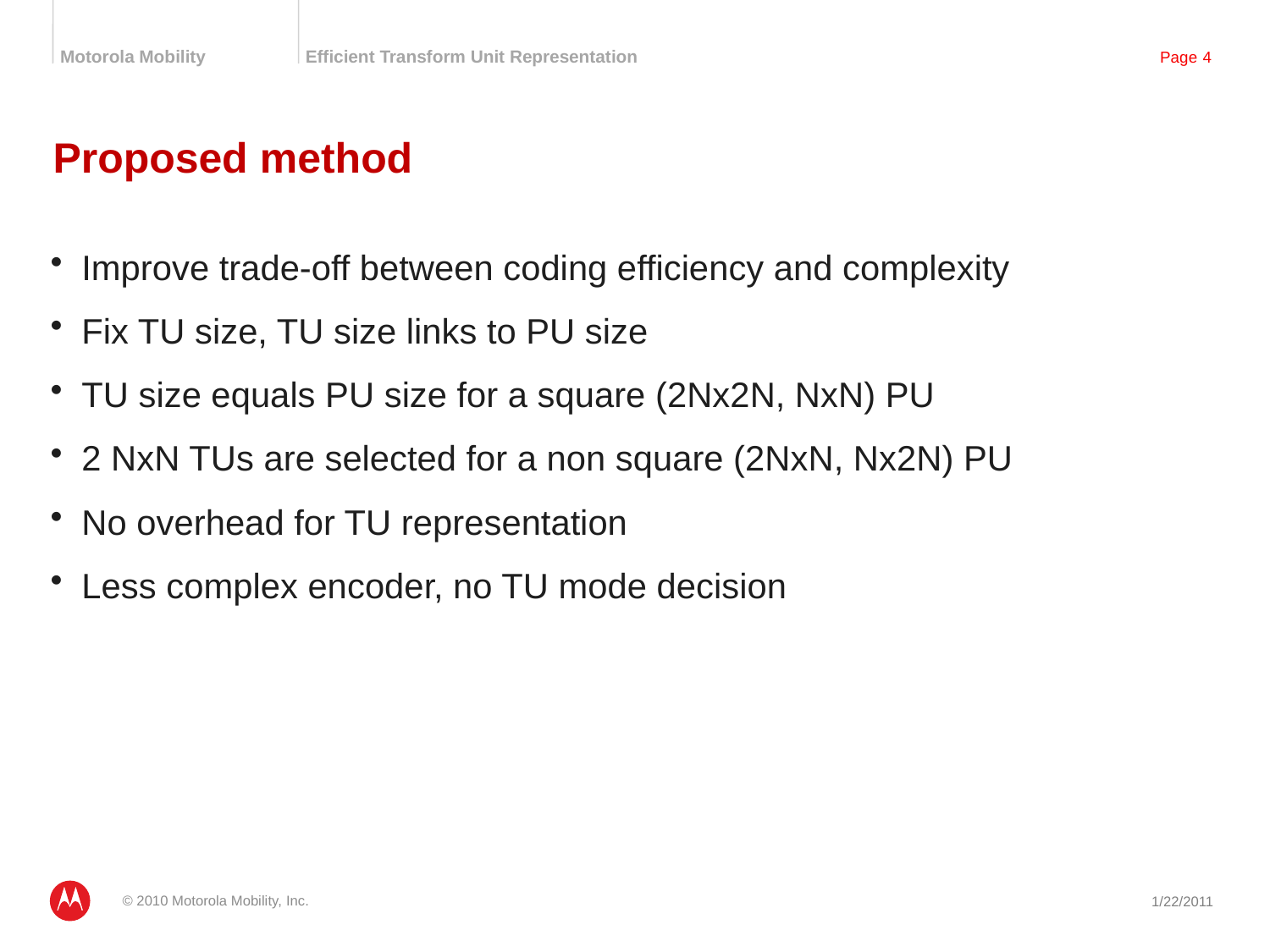

# Proposed method
Improve trade-off between coding efficiency and complexity
Fix TU size, TU size links to PU size
TU size equals PU size for a square (2Nx2N, NxN) PU
2 NxN TUs are selected for a non square (2NxN, Nx2N) PU
No overhead for TU representation
Less complex encoder, no TU mode decision
© 2010 Motorola Mobility, Inc.
1/22/2011